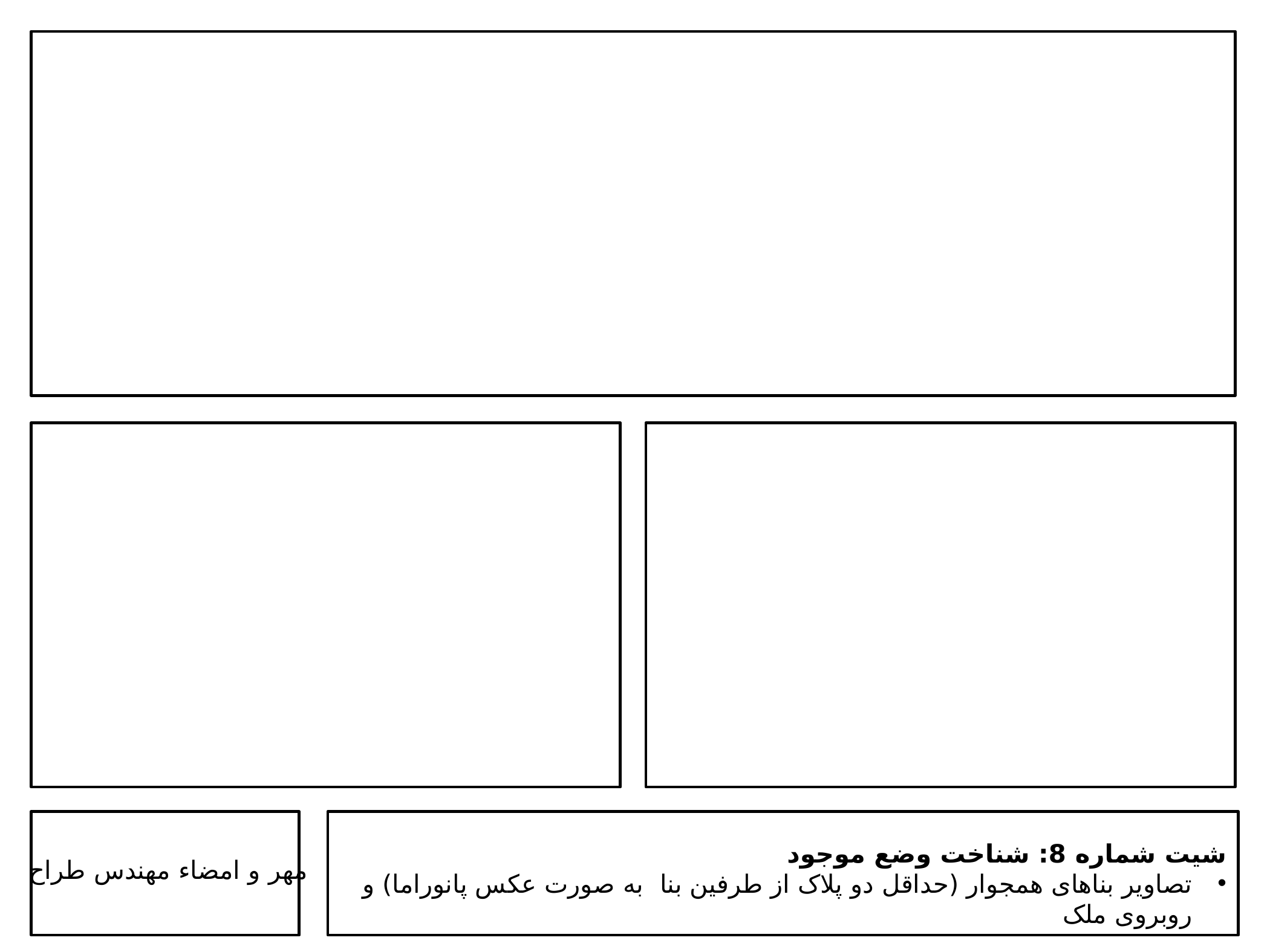

شیت شماره 8: شناخت وضع موجود
تصاویر بناهای همجوار (حداقل دو پلاک از طرفین بنا  به صورت عکس پانوراما) و روبروی ملک
مهر و امضاء مهندس طراح